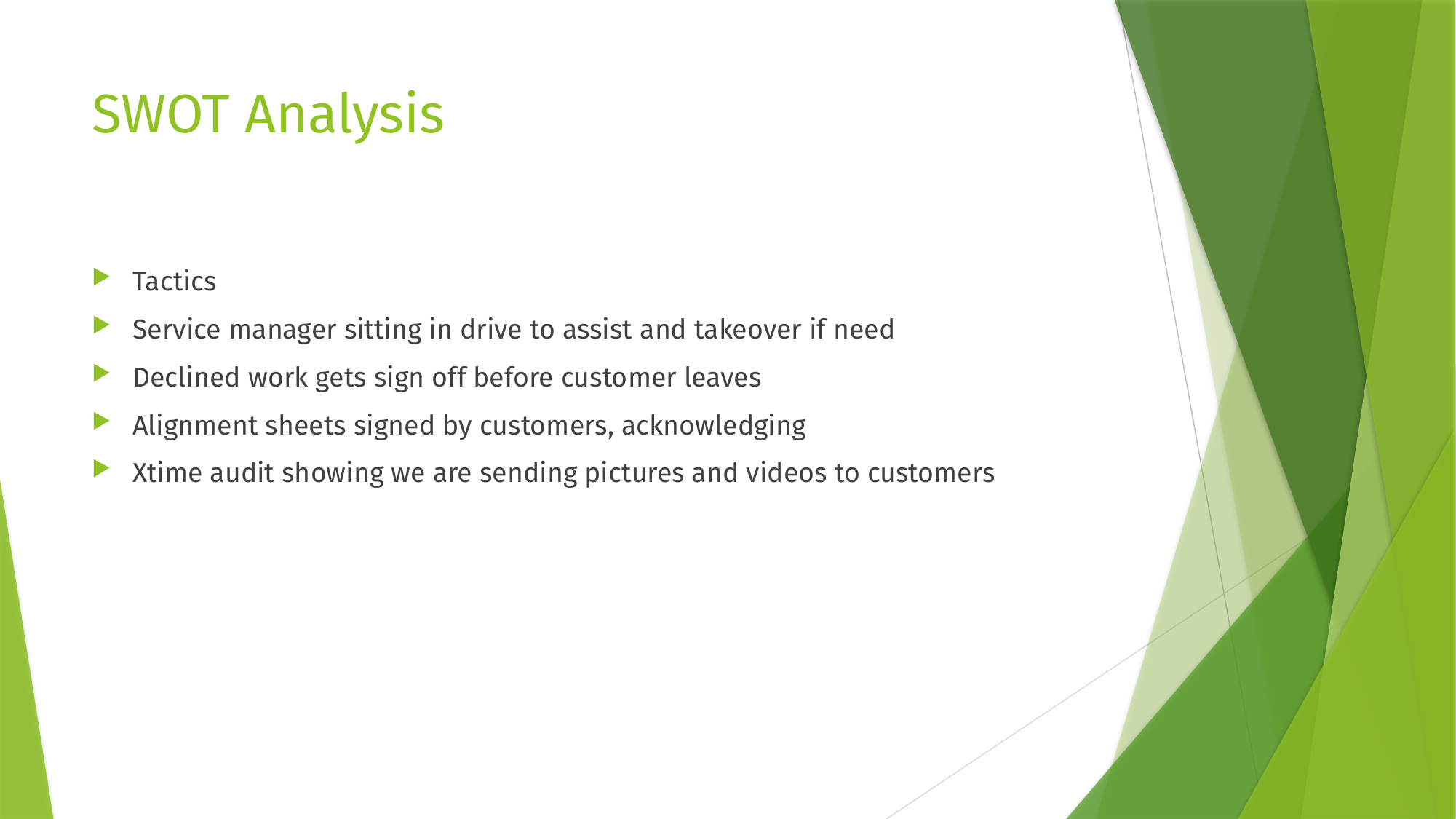

# SWOT Analysis
Tactics
Service manager sitting in drive to assist and takeover if need
Declined work gets sign off before customer leaves
Alignment sheets signed by customers, acknowledging
Xtime audit showing we are sending pictures and videos to customers